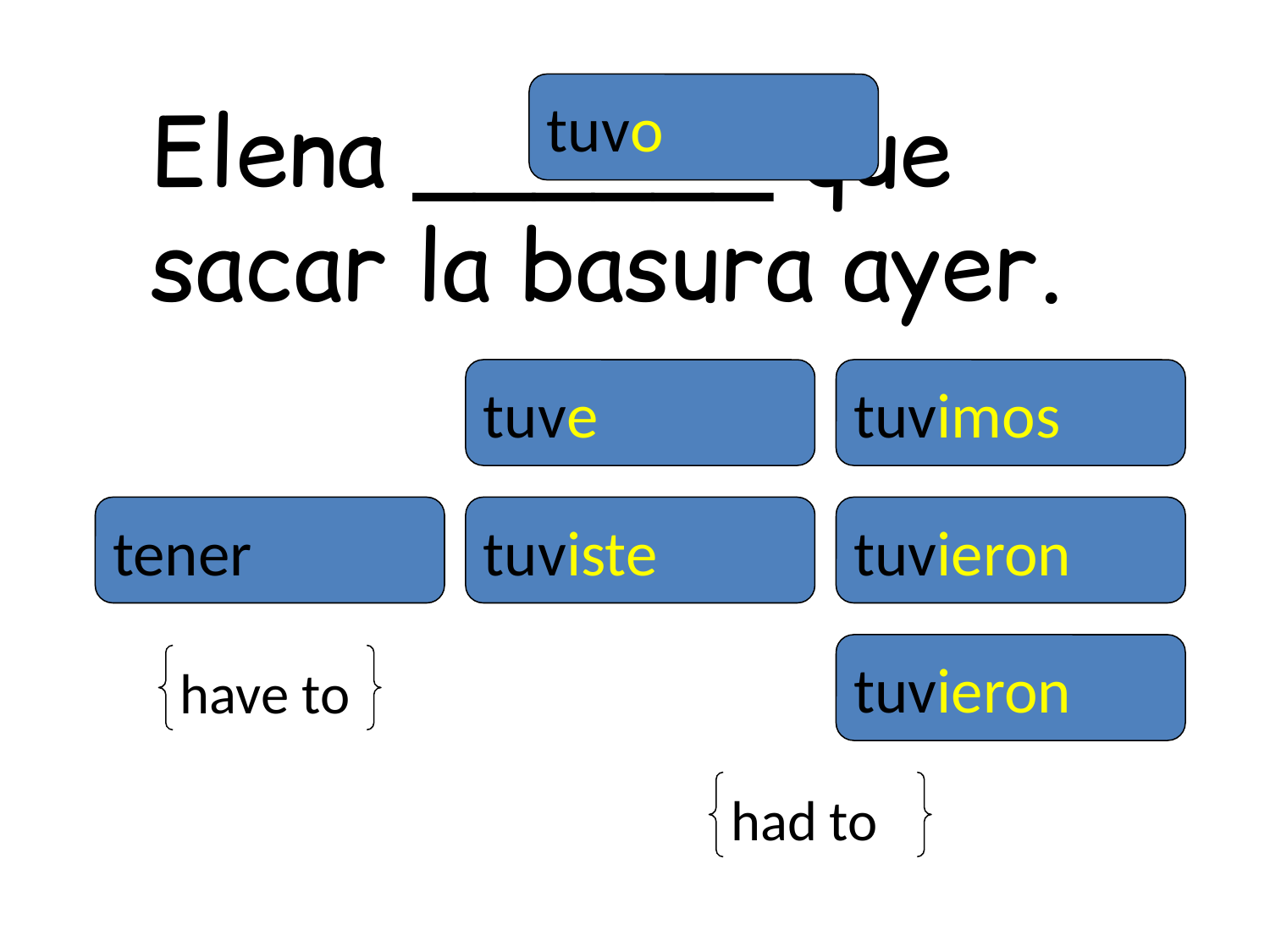

tuvo
Elena ______ que sacar la basura ayer.
tuve
tuvimos
tener
tuviste
tuvieron
tuvieron
have to
had to